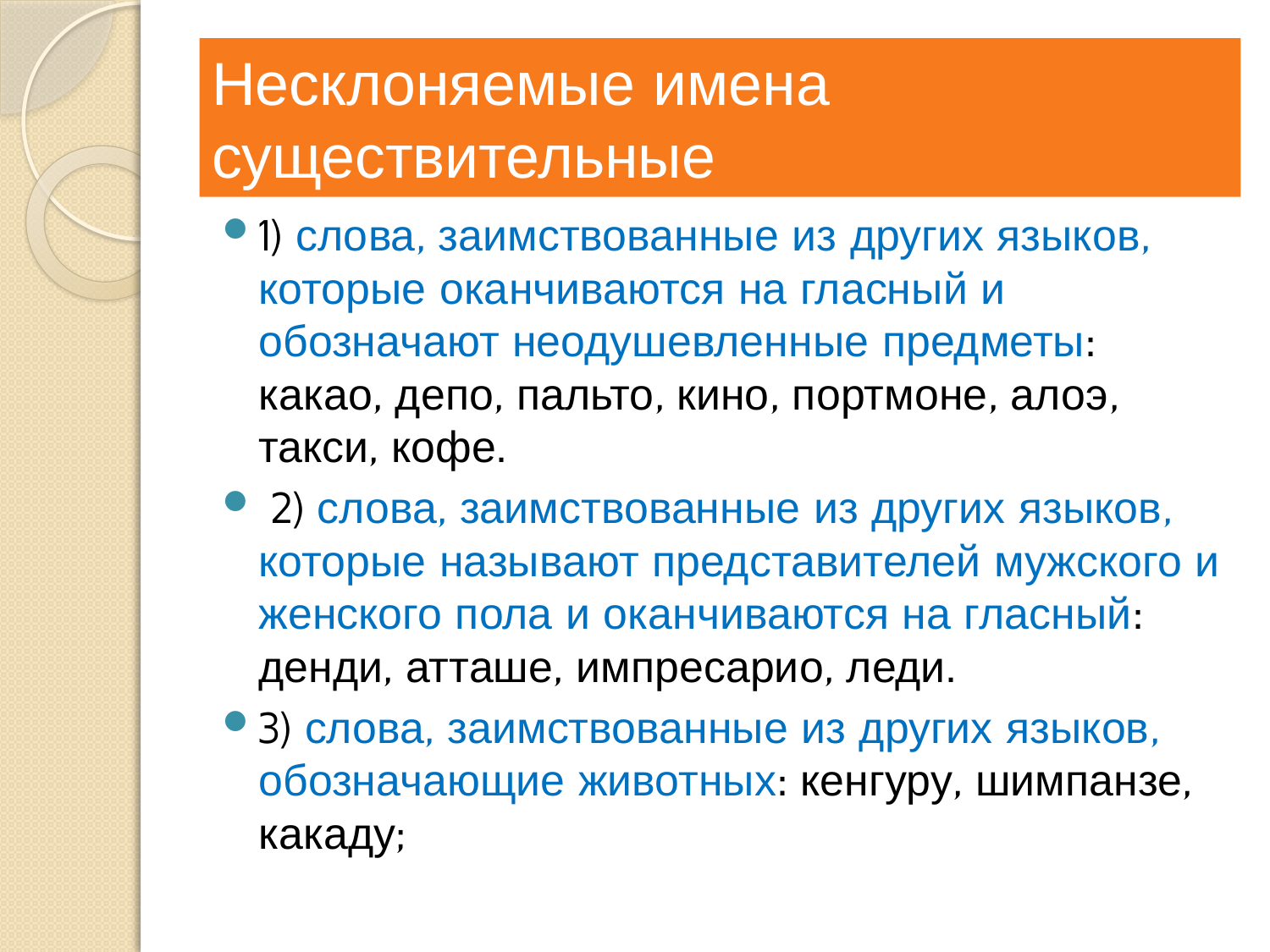

# Несклоняемые имена существительные
1) слова, заимствованные из других языков, которые оканчиваются на гласный и обозначают неодушевленные предметы: какао, депо, пальто, кино, портмоне, алоэ, такси, кофе.
 2) слова, заимствованные из других языков, которые называют представителей мужского и женского пола и оканчиваются на гласный: денди, атташе, импресарио, леди.
3) слова, заимствованные из других языков, обозначающие животных: кенгуру, шимпанзе, какаду;